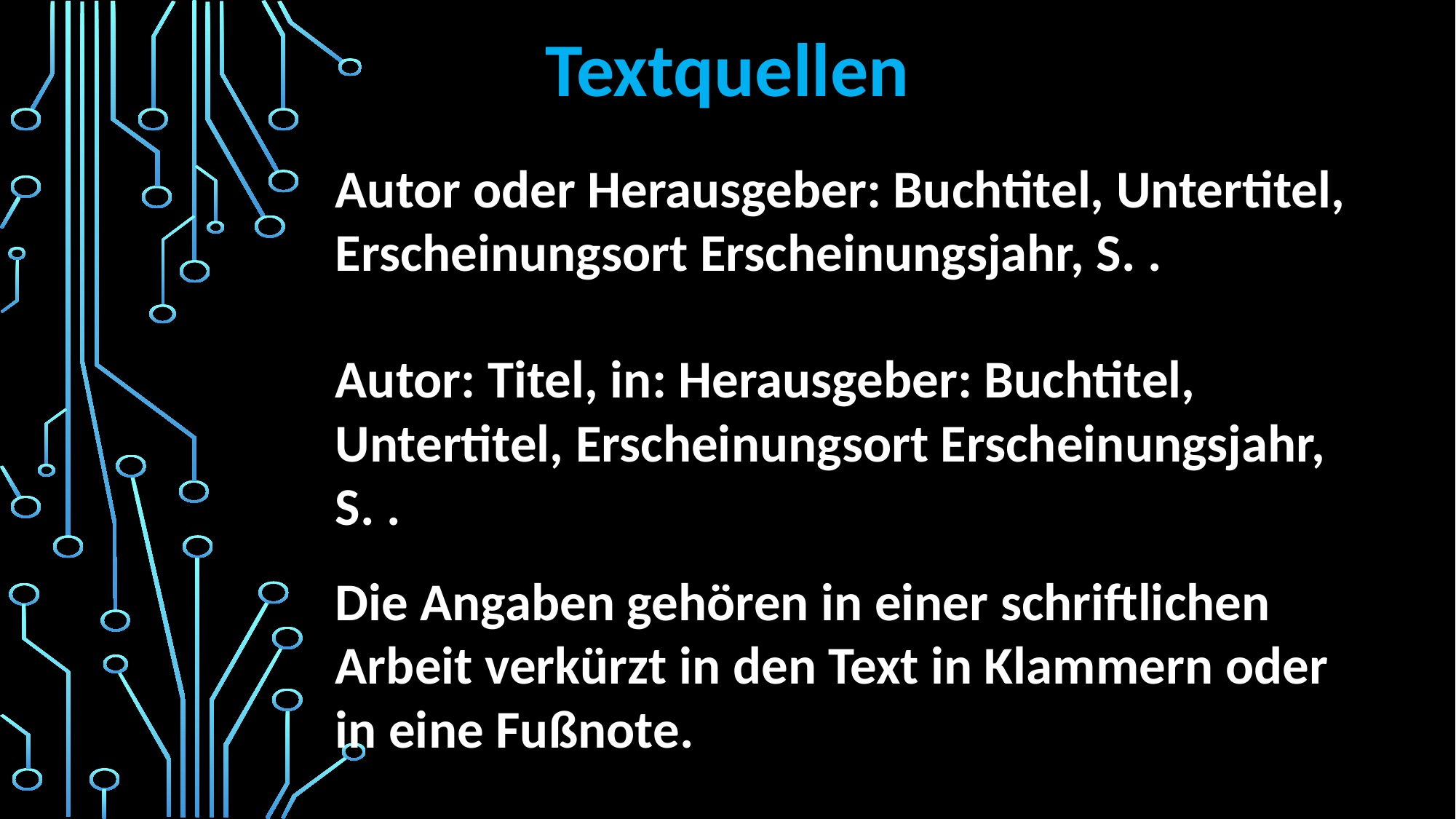

# Textquellen
Autor oder Herausgeber: Buchtitel, Untertitel, Erscheinungsort Erscheinungsjahr, S. .
Autor: Titel, in: Herausgeber: Buchtitel, Untertitel, Erscheinungsort Erscheinungsjahr, S. .
Die Angaben gehören in einer schriftlichen Arbeit verkürzt in den Text in Klammern oder in eine Fußnote.